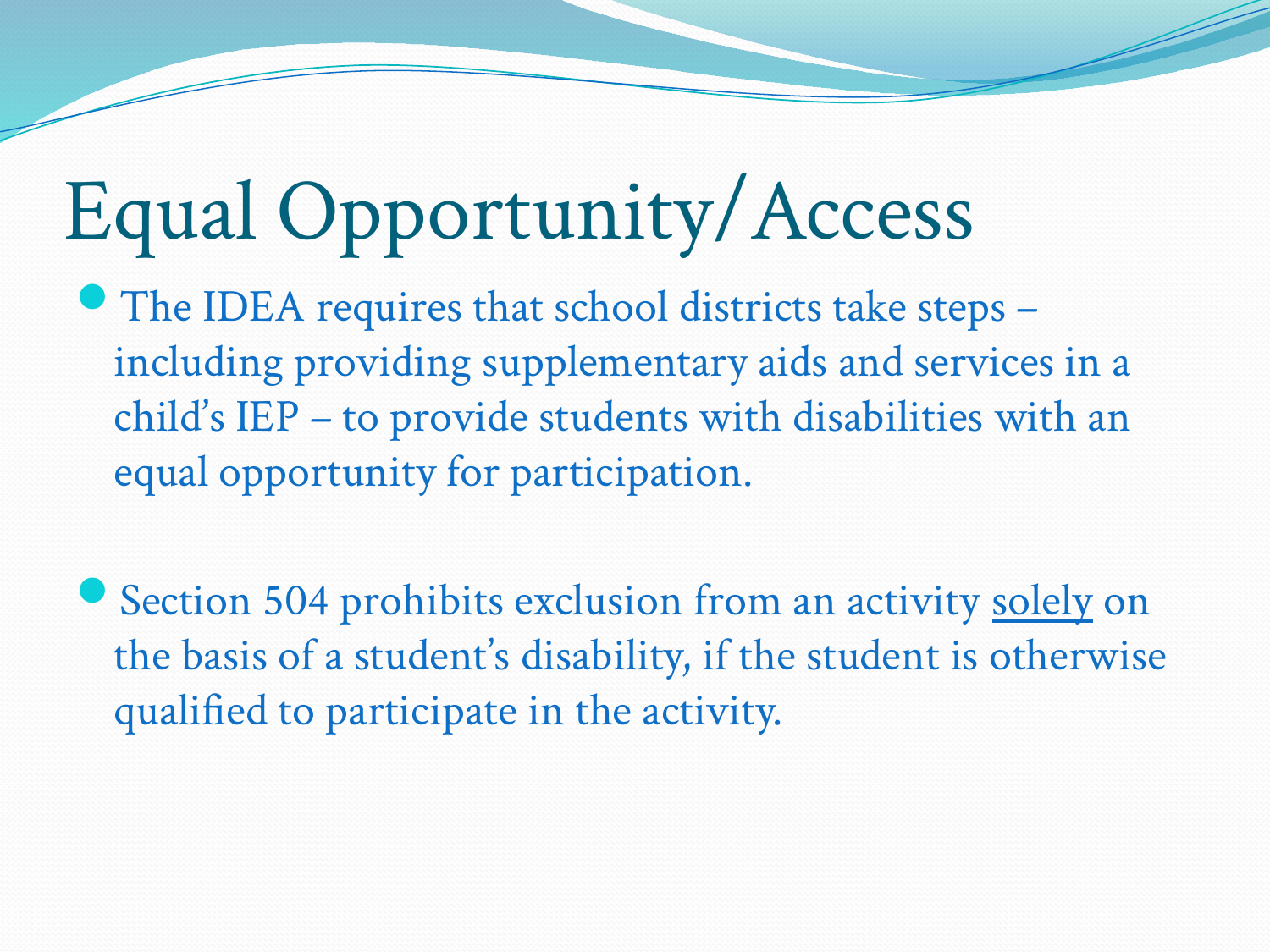

# Equal Opportunity/Access
The IDEA requires that school districts take steps – including providing supplementary aids and services in a child’s IEP – to provide students with disabilities with an equal opportunity for participation.

Section 504 prohibits exclusion from an activity solely on the basis of a student’s disability, if the student is otherwise qualified to participate in the activity.